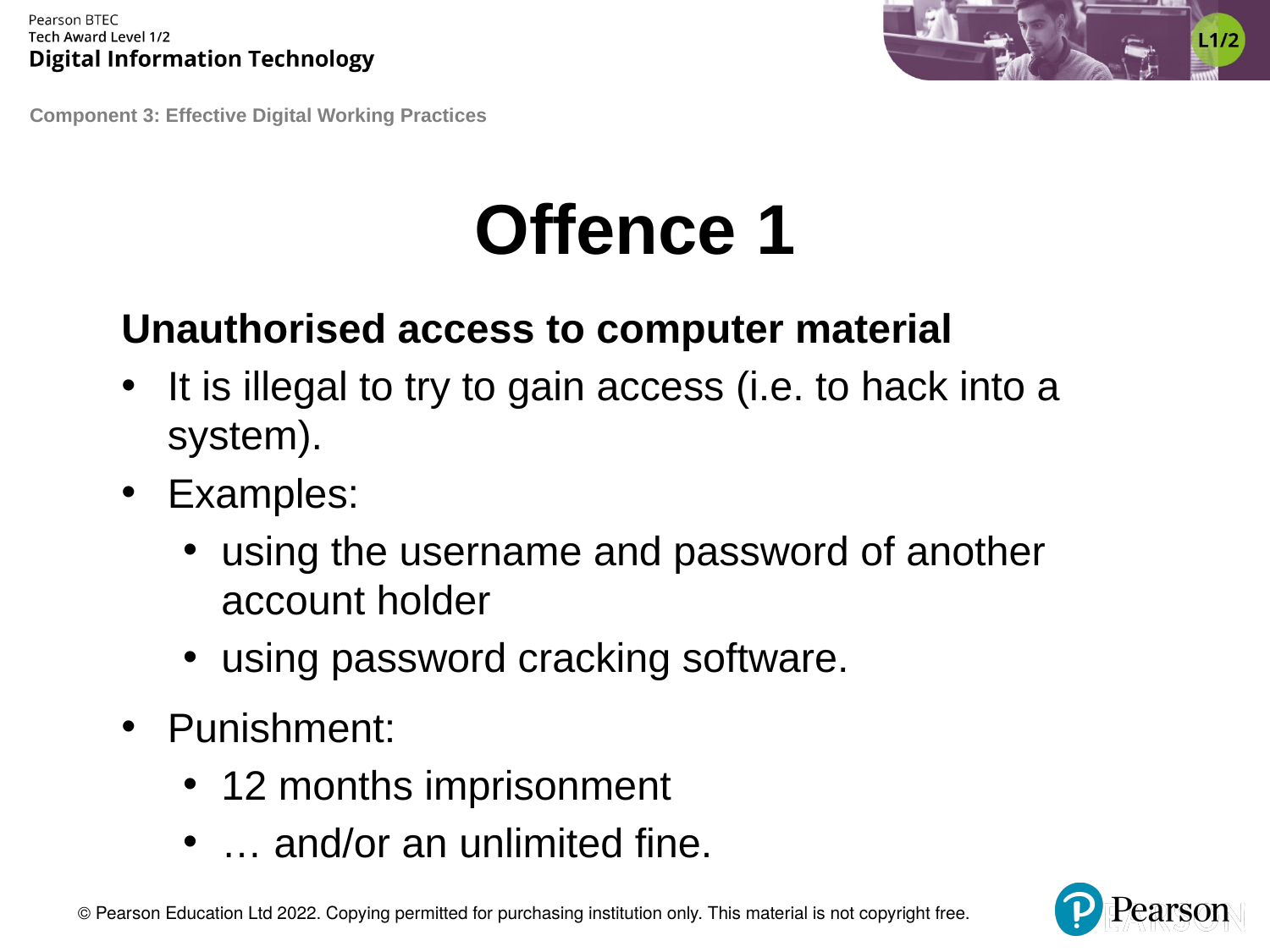

# Offence 1
Unauthorised access to computer material
It is illegal to try to gain access (i.e. to hack into a system).
Examples:
using the username and password of another account holder
using password cracking software.
Punishment:
12 months imprisonment
… and/or an unlimited fine.
© Pearson Education Ltd 2022. Copying permitted for purchasing institution only. This material is not copyright free.